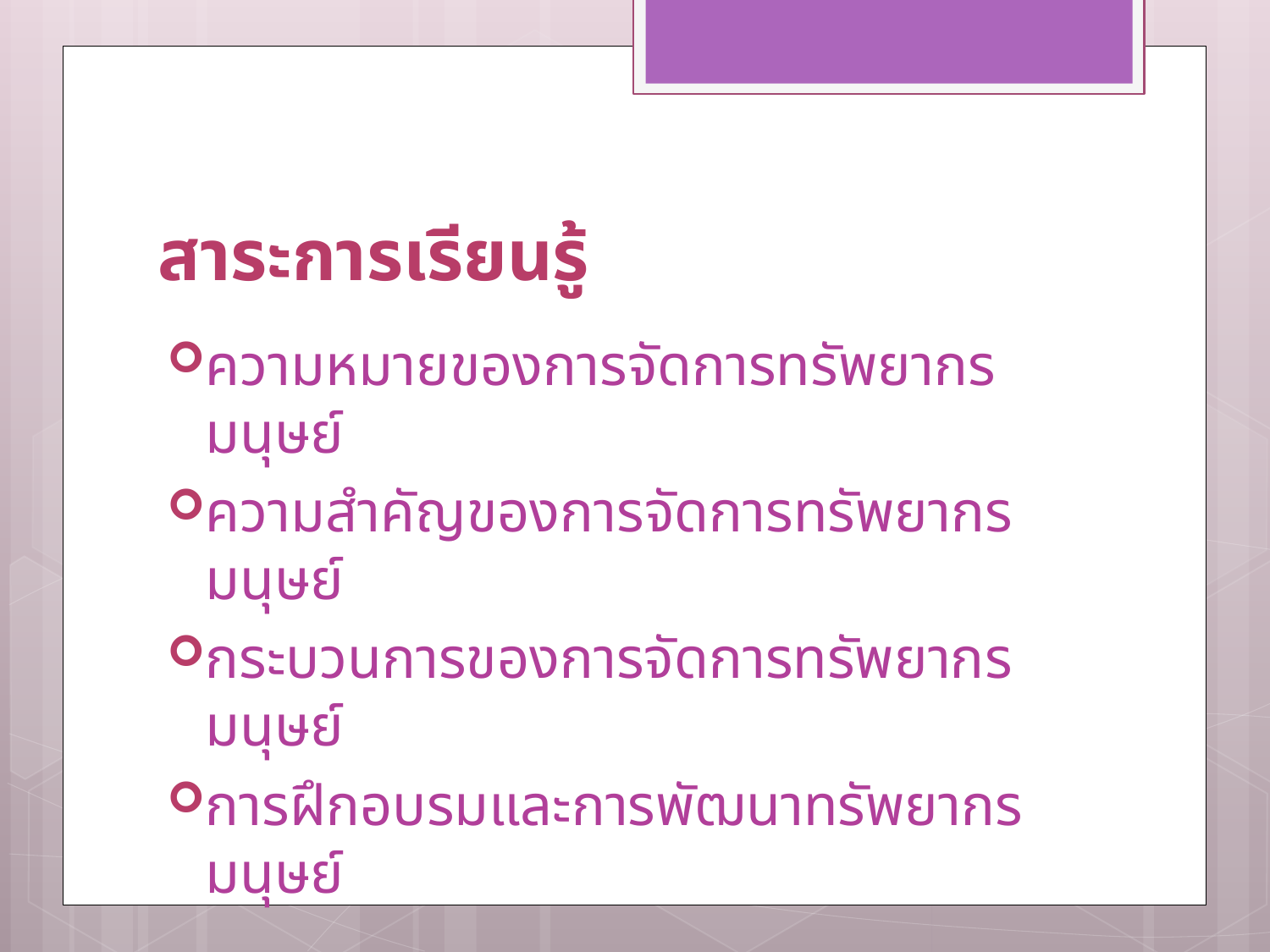

# สาระการเรียนรู้
ความหมายของการจัดการทรัพยากรมนุษย์
ความสำคัญของการจัดการทรัพยากรมนุษย์
กระบวนการของการจัดการทรัพยากรมนุษย์
การฝึกอบรมและการพัฒนาทรัพยากรมนุษย์